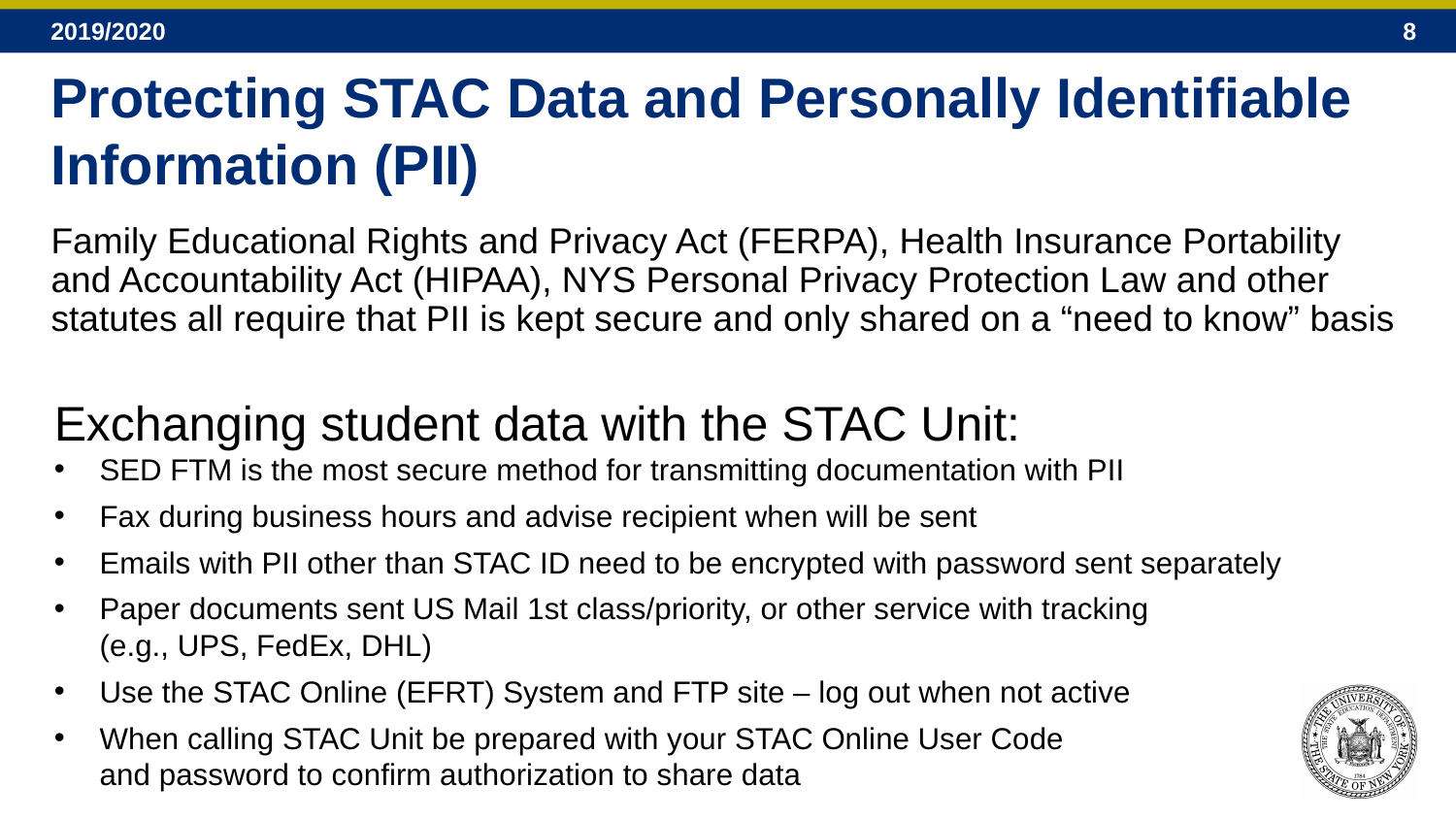

# Protecting STAC Data and Personally Identifiable Information (PII)
Family Educational Rights and Privacy Act (FERPA), Health Insurance Portability and Accountability Act (HIPAA), NYS Personal Privacy Protection Law and other statutes all require that PII is kept secure and only shared on a “need to know” basis

Exchanging student data with the STAC Unit:
SED FTM is the most secure method for transmitting documentation with PII
Fax during business hours and advise recipient when will be sent
Emails with PII other than STAC ID need to be encrypted with password sent separately
Paper documents sent US Mail 1st class/priority, or other service with tracking
(e.g., UPS, FedEx, DHL)
Use the STAC Online (EFRT) System and FTP site – log out when not active
When calling STAC Unit be prepared with your STAC Online User Code
and password to confirm authorization to share data